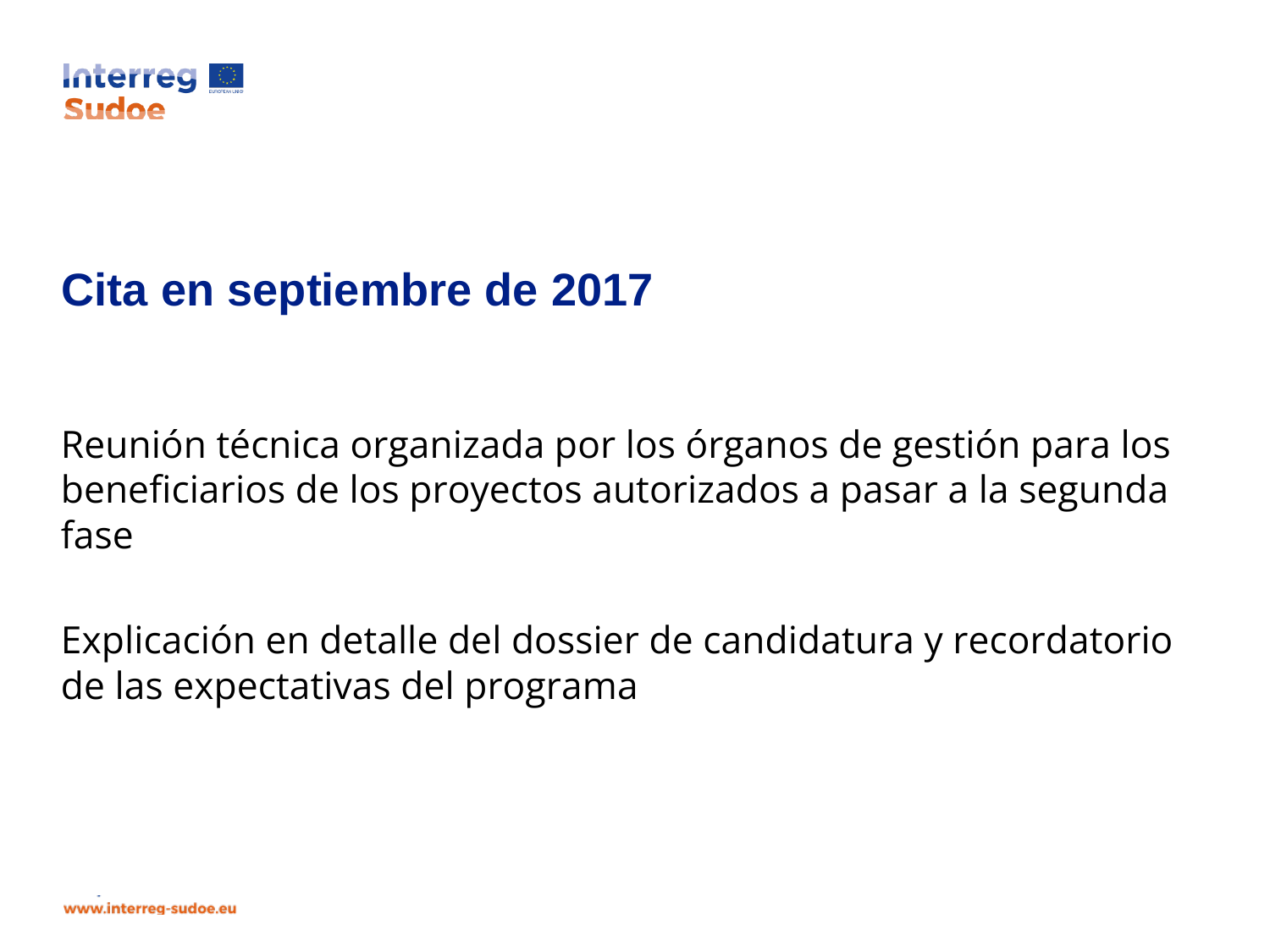

Reunión técnica organizada por los órganos de gestión para los beneficiarios de los proyectos autorizados a pasar a la segunda fase

Explicación en detalle del dossier de candidatura y recordatorio de las expectativas del programa
# Cita en septiembre de 2017